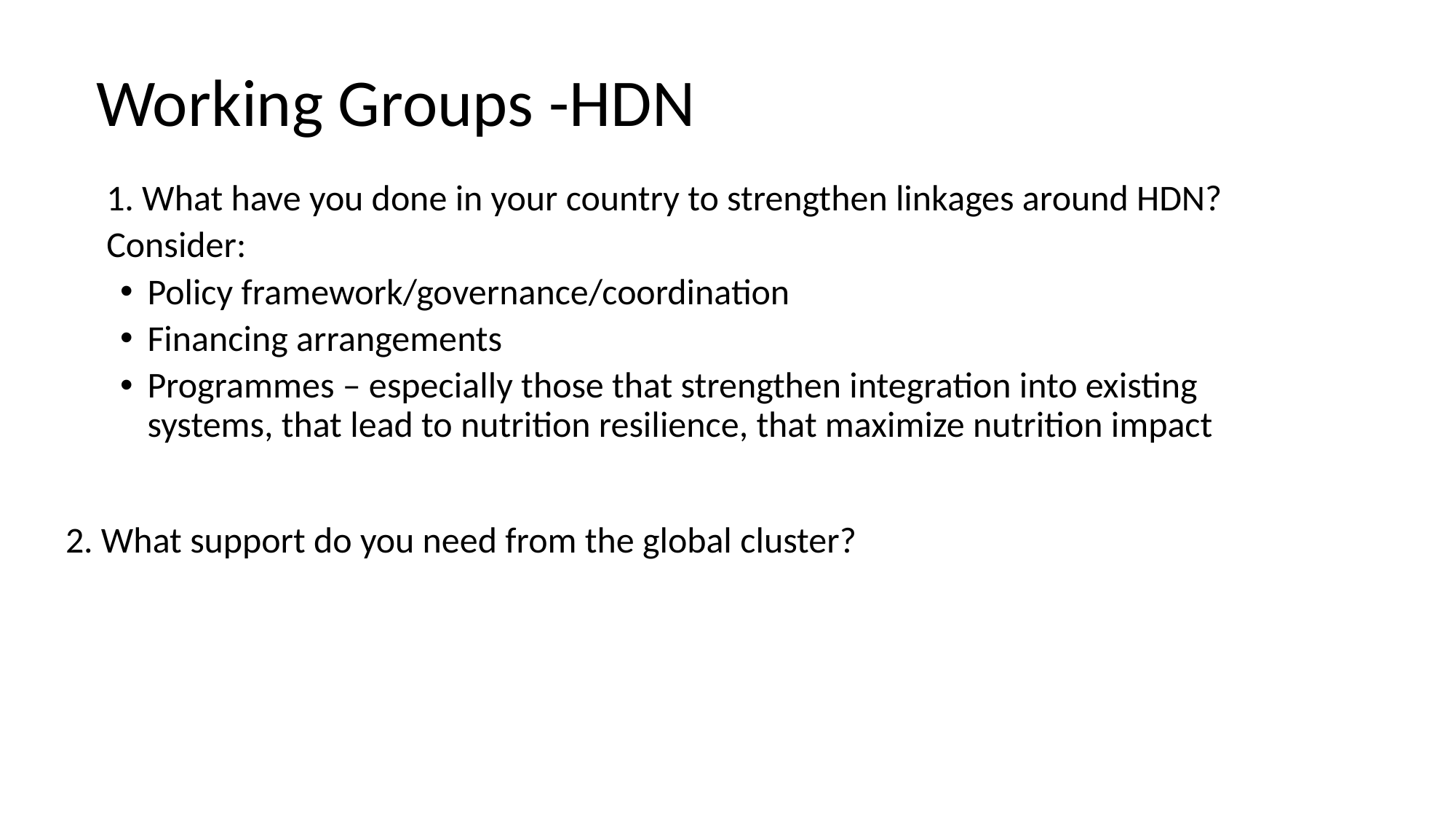

# Working Groups -HDN
1. What have you done in your country to strengthen linkages around HDN?
Consider:
Policy framework/governance/coordination
Financing arrangements
Programmes – especially those that strengthen integration into existing systems, that lead to nutrition resilience, that maximize nutrition impact

2. What support do you need from the global cluster?